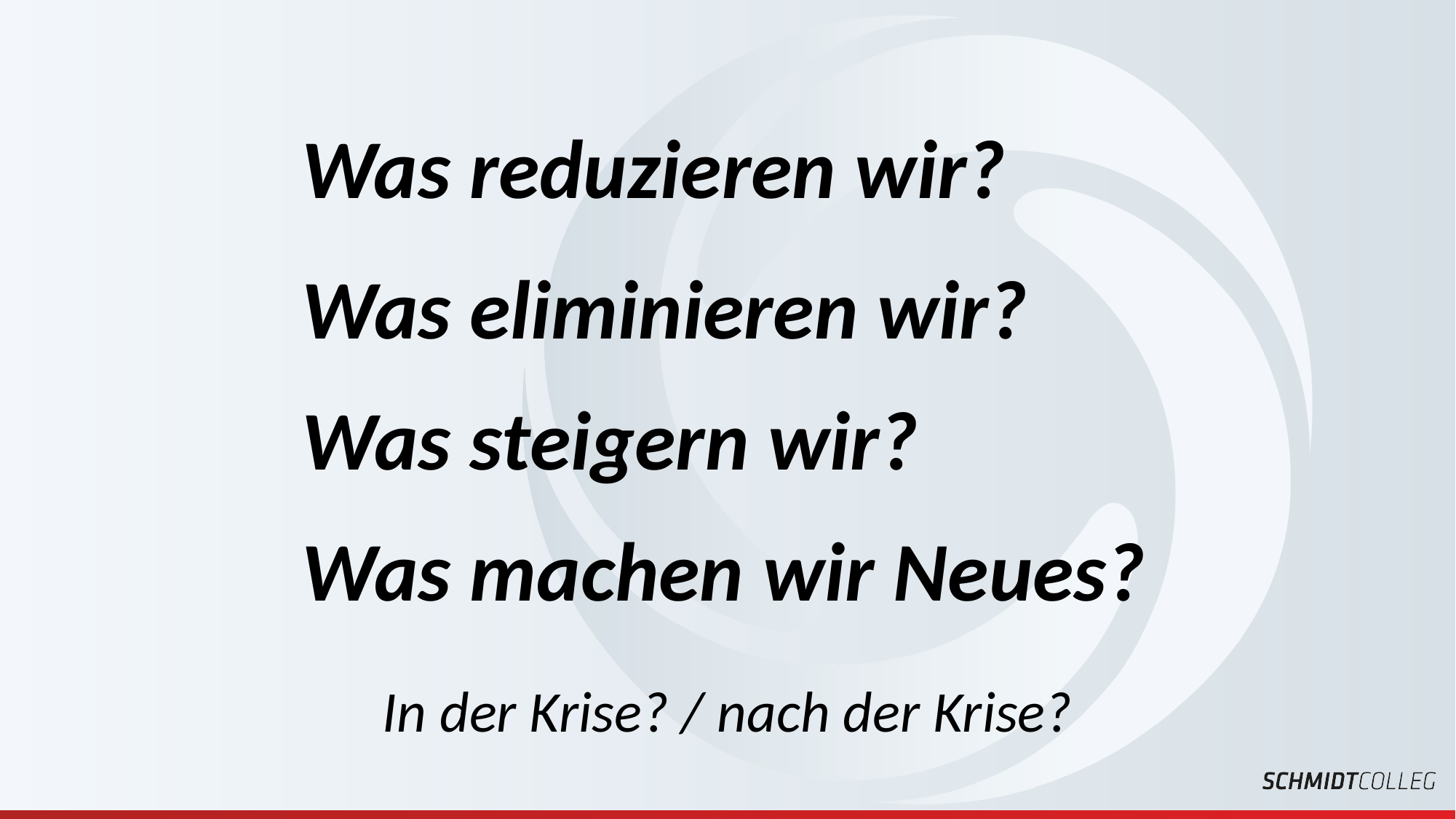

Was reduzieren wir?
Was eliminieren wir?
Was steigern wir?
Was machen wir Neues?
In der Krise? / nach der Krise?